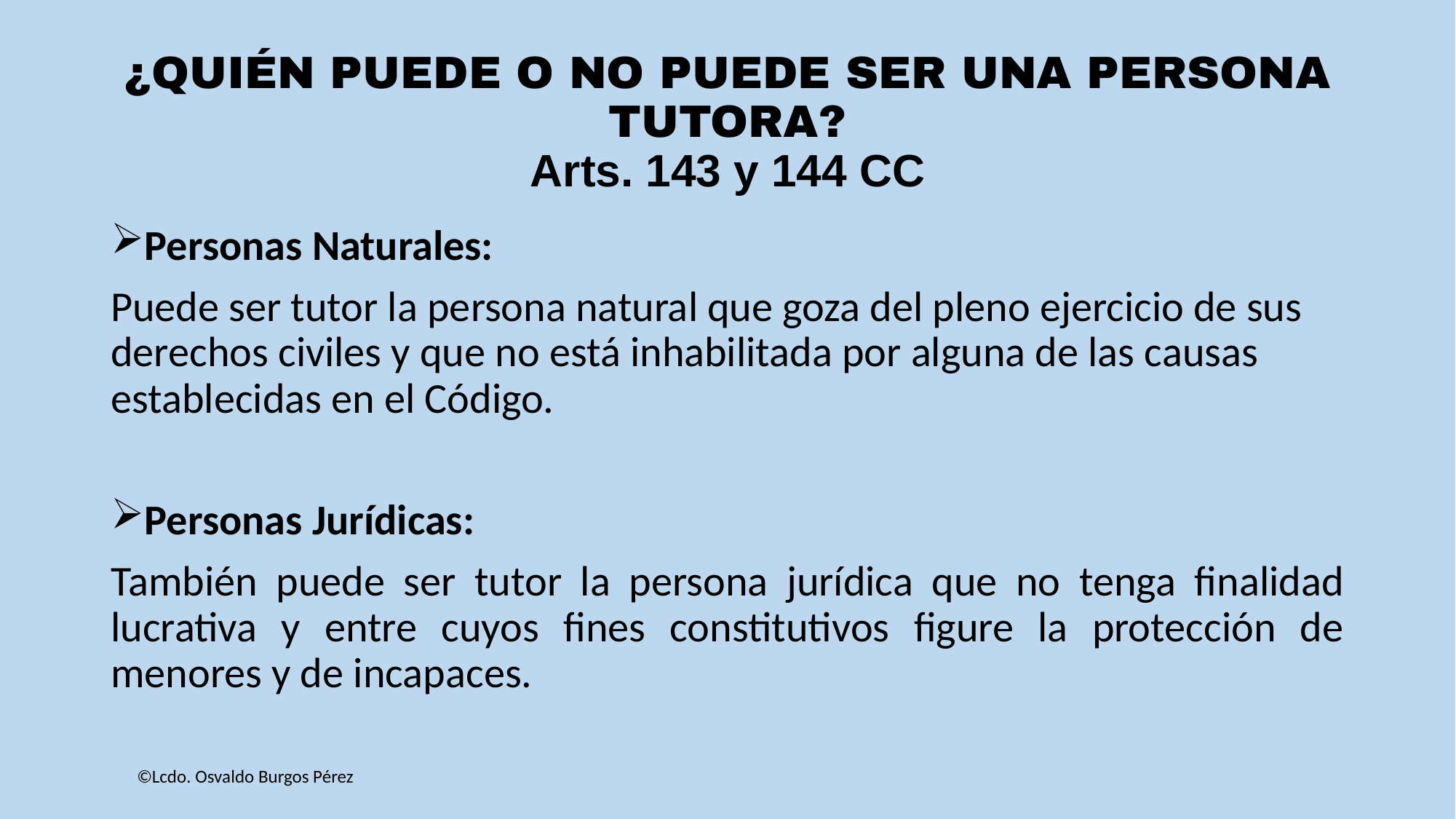

# ¿QUIÉN PUEDE O NO PUEDE SER UNA PERSONA TUTORA? Arts. 143 y 144 CC
Personas Naturales:
Puede ser tutor la persona natural que goza del pleno ejercicio de sus derechos civiles y que no está inhabilitada por alguna de las causas establecidas en el Código.

Personas Jurídicas:
También puede ser tutor la persona jurídica que no tenga finalidad lucrativa y entre cuyos fines constitutivos figure la protección de menores y de incapaces.
©Lcdo. Osvaldo Burgos Pérez